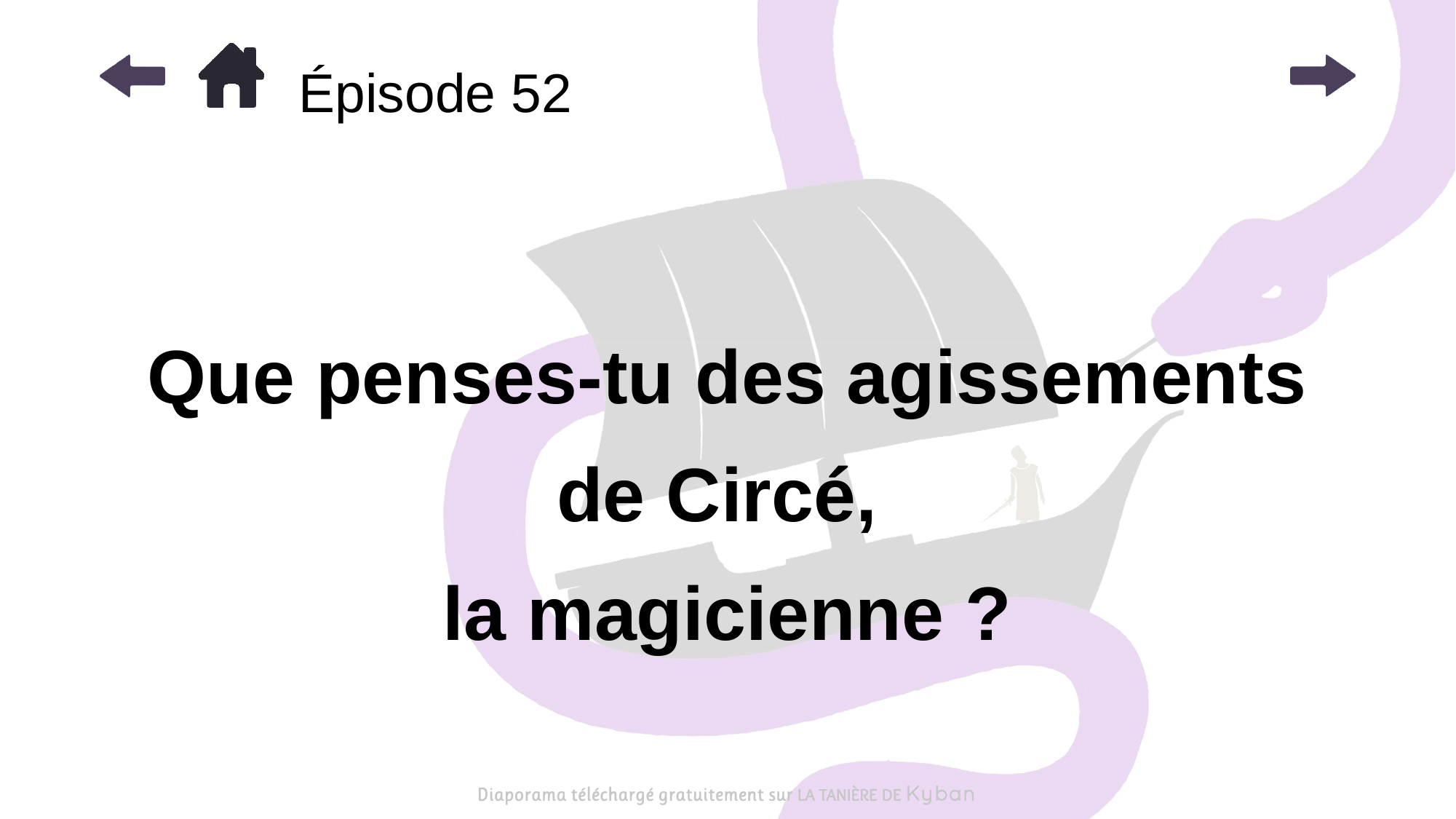

# Épisode 52
Que penses-tu des agissements de Circé,
la magicienne ?